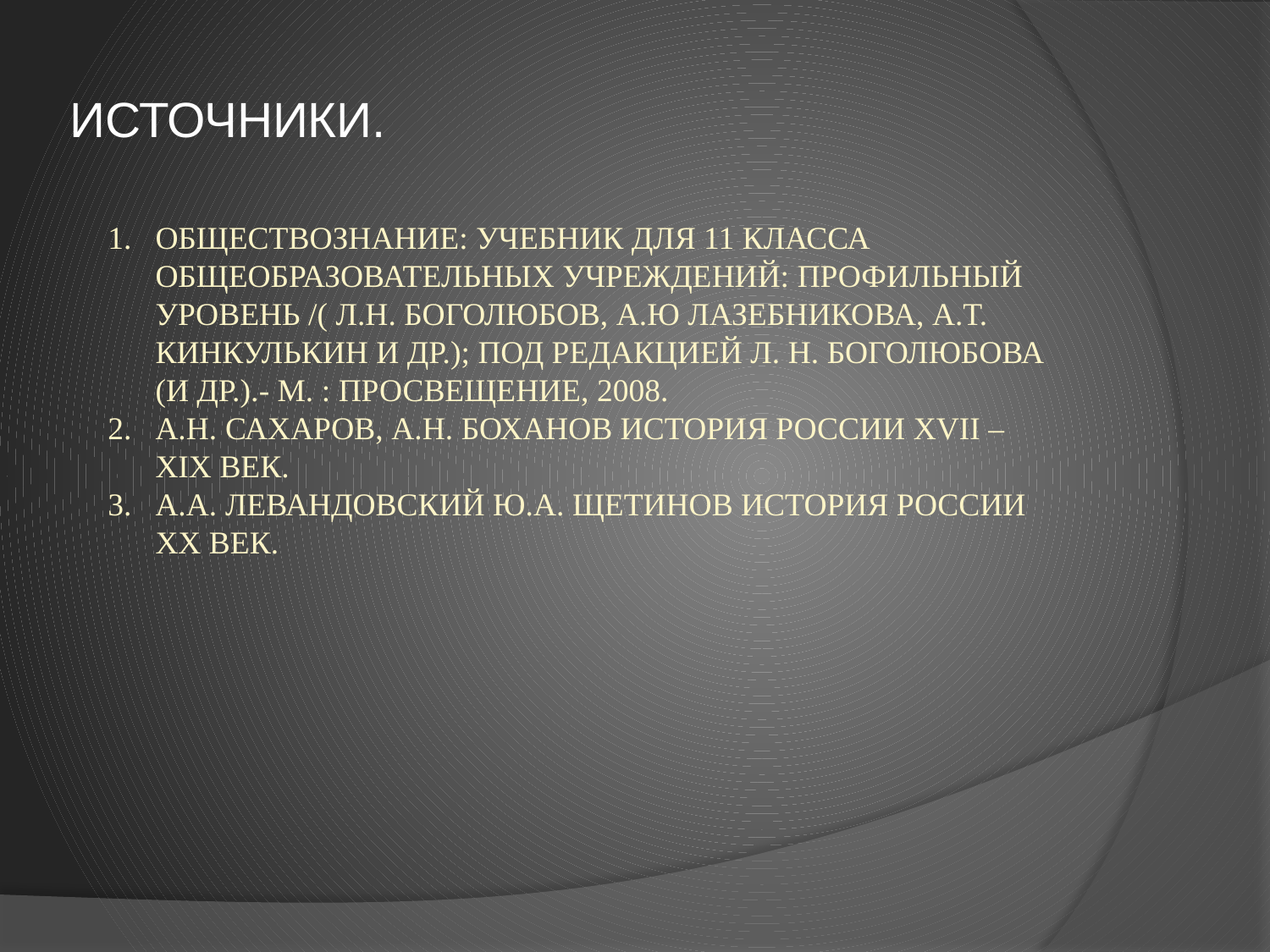

# ИСТОЧНИКИ.
ОБЩЕСТВОЗНАНИЕ: УЧЕБНИК ДЛЯ 11 КЛАССА ОБЩЕОБРАЗОВАТЕЛЬНЫХ УЧРЕЖДЕНИЙ: ПРОФИЛЬНЫЙ УРОВЕНЬ /( Л.Н. БОГОЛЮБОВ, А.Ю ЛАЗЕБНИКОВА, А.Т. КИНКУЛЬКИН И ДР.); ПОД РЕДАКЦИЕЙ Л. Н. БОГОЛЮБОВА (И ДР.).- М. : ПРОСВЕЩЕНИЕ, 2008.
А.Н. САХАРОВ, А.Н. БОХАНОВ ИСТОРИЯ РОССИИ XVII – XIX ВЕК.
А.А. ЛЕВАНДОВСКИЙ Ю.А. ЩЕТИНОВ ИСТОРИЯ РОССИИ XX ВЕК.